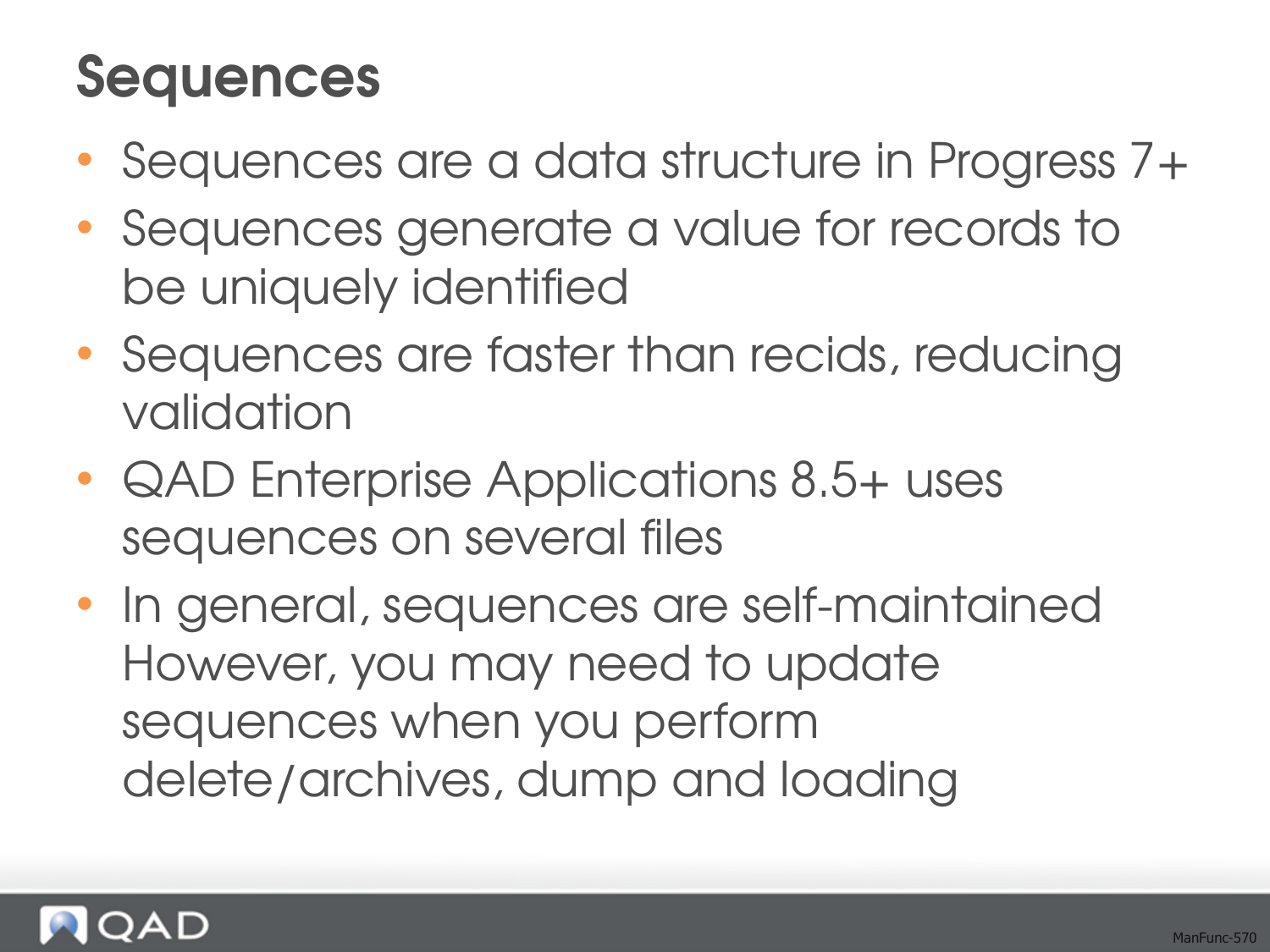

# Sequences
Sequences are a data structure in Progress 7+
Sequences generate a value for records to be uniquely identified
Sequences are faster than recids, reducing validation
QAD Enterprise Applications 8.5+ uses sequences on several files
In general, sequences are self-maintained However, you may need to update sequences when you perform delete/archives, dump and loading

ManFunc-570